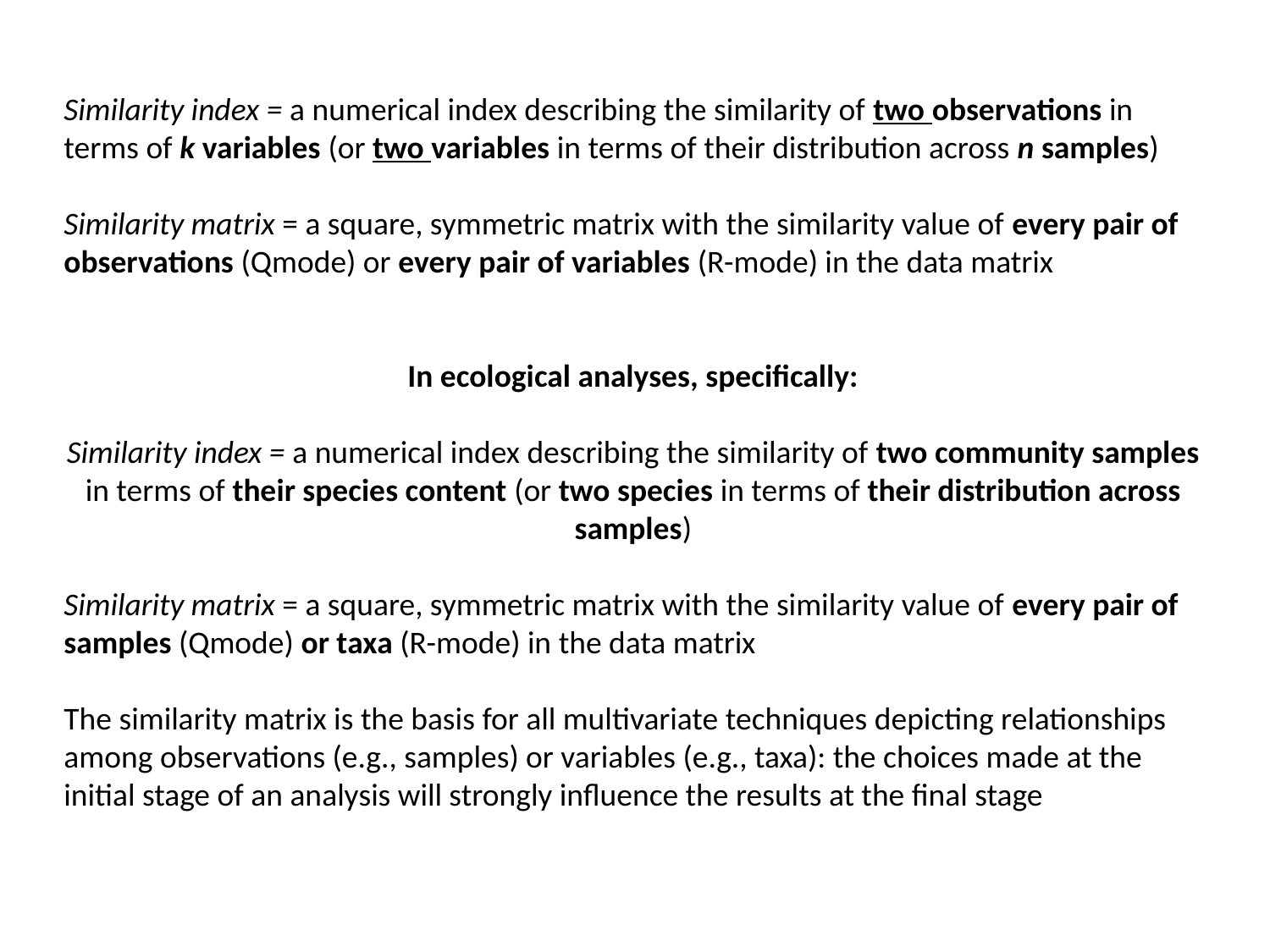

Similarity index = a numerical index describing the similarity of two observations in terms of k variables (or two variables in terms of their distribution across n samples)

Similarity matrix = a square, symmetric matrix with the similarity value of every pair of observations (Qmode) or every pair of variables (R-mode) in the data matrix

In ecological analyses, specifically:

Similarity index = a numerical index describing the similarity of two community samples in terms of their species content (or two species in terms of their distribution across samples)

Similarity matrix = a square, symmetric matrix with the similarity value of every pair of samples (Qmode) or taxa (R-mode) in the data matrix

The similarity matrix is the basis for all multivariate techniques depicting relationships among observations (e.g., samples) or variables (e.g., taxa): the choices made at the initial stage of an analysis will strongly influence the results at the final stage